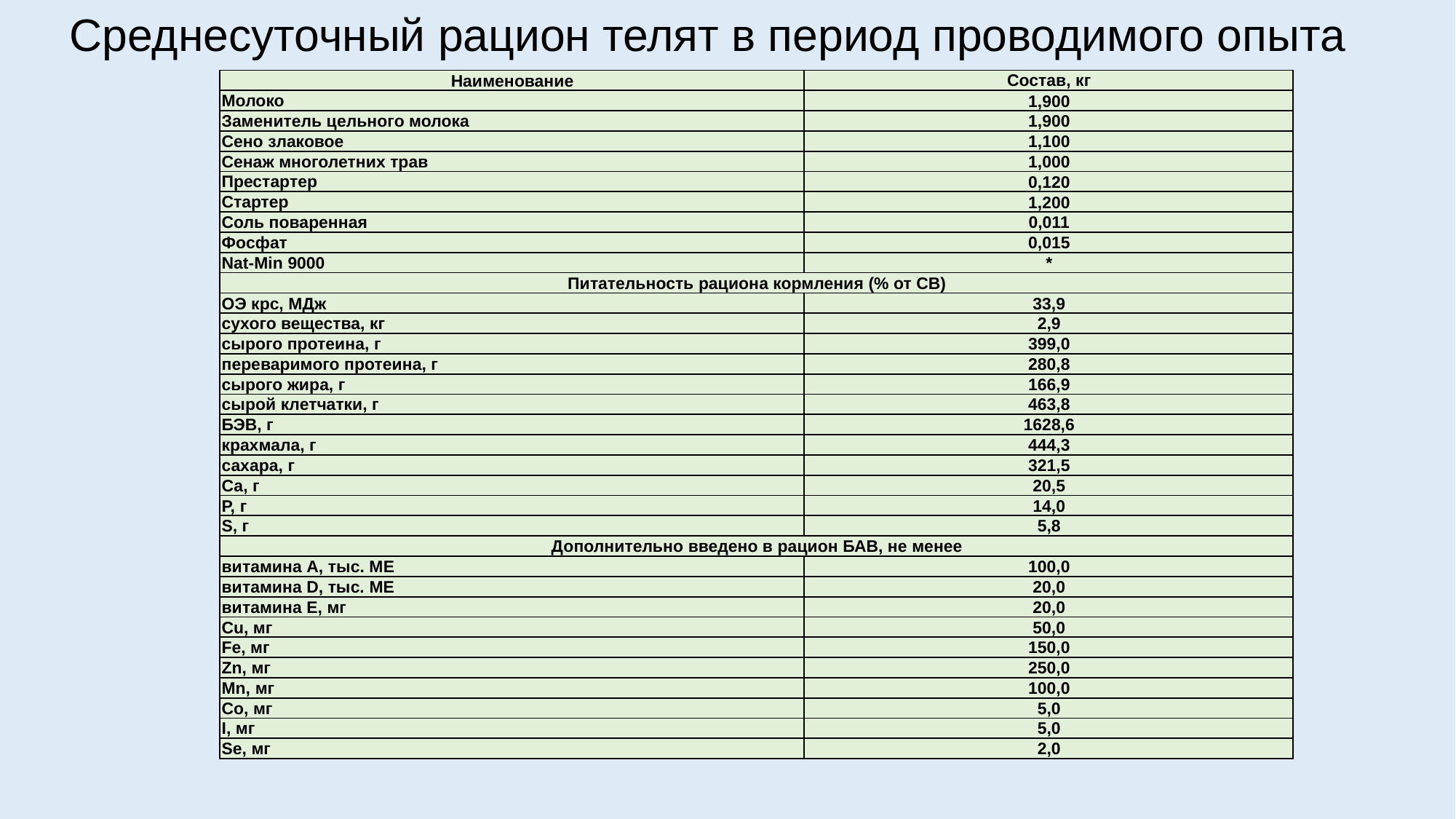

Среднесуточный рацион телят в период проводимого опыта
| Наименование | Состав, кг |
| --- | --- |
| Молоко | 1,900 |
| Заменитель цельного молока | 1,900 |
| Сено злаковое | 1,100 |
| Сенаж многолетних трав | 1,000 |
| Престартер | 0,120 |
| Стартер | 1,200 |
| Соль поваренная | 0,011 |
| Фосфат | 0,015 |
| Nat-Min 9000 | \* |
| Питательность рациона кормления (% от СВ) |  |
| ОЭ крс, МДж | 33,9 |
| сухого вещества, кг | 2,9 |
| сырого протеина, г | 399,0 |
| переваримого протеина, г | 280,8 |
| сырого жира, г | 166,9 |
| сырой клетчатки, г | 463,8 |
| БЭВ, г | 1628,6 |
| крахмала, г | 444,3 |
| сахара, г | 321,5 |
| Са, г | 20,5 |
| Р, г | 14,0 |
| S, г | 5,8 |
| Дополнительно введено в рацион БАВ, не менее |  |
| витамина А, тыс. МЕ | 100,0 |
| витамина D, тыс. МЕ | 20,0 |
| витамина Е, мг | 20,0 |
| Cu, мг | 50,0 |
| Fe, мг | 150,0 |
| Zn, мг | 250,0 |
| Mn, мг | 100,0 |
| Co, мг | 5,0 |
| I, мг | 5,0 |
| Se, мг | 2,0 |